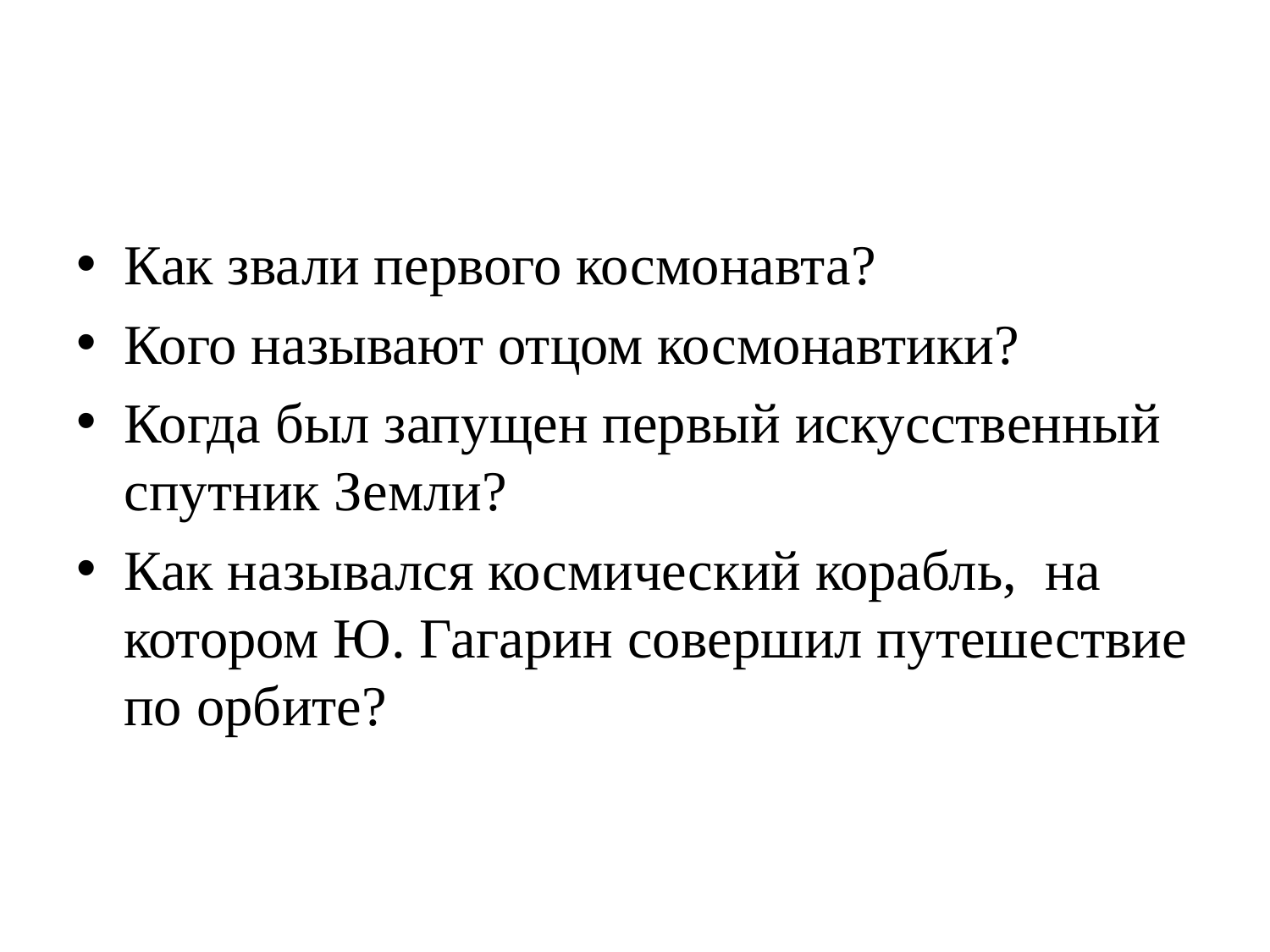

#
Как звали первого космонавта?
Кого называют отцом космонавтики?
Когда был запущен первый искусственный спутник Земли?
Как назывался космический корабль,  на котором Ю. Гагарин совершил путешествие по орбите?